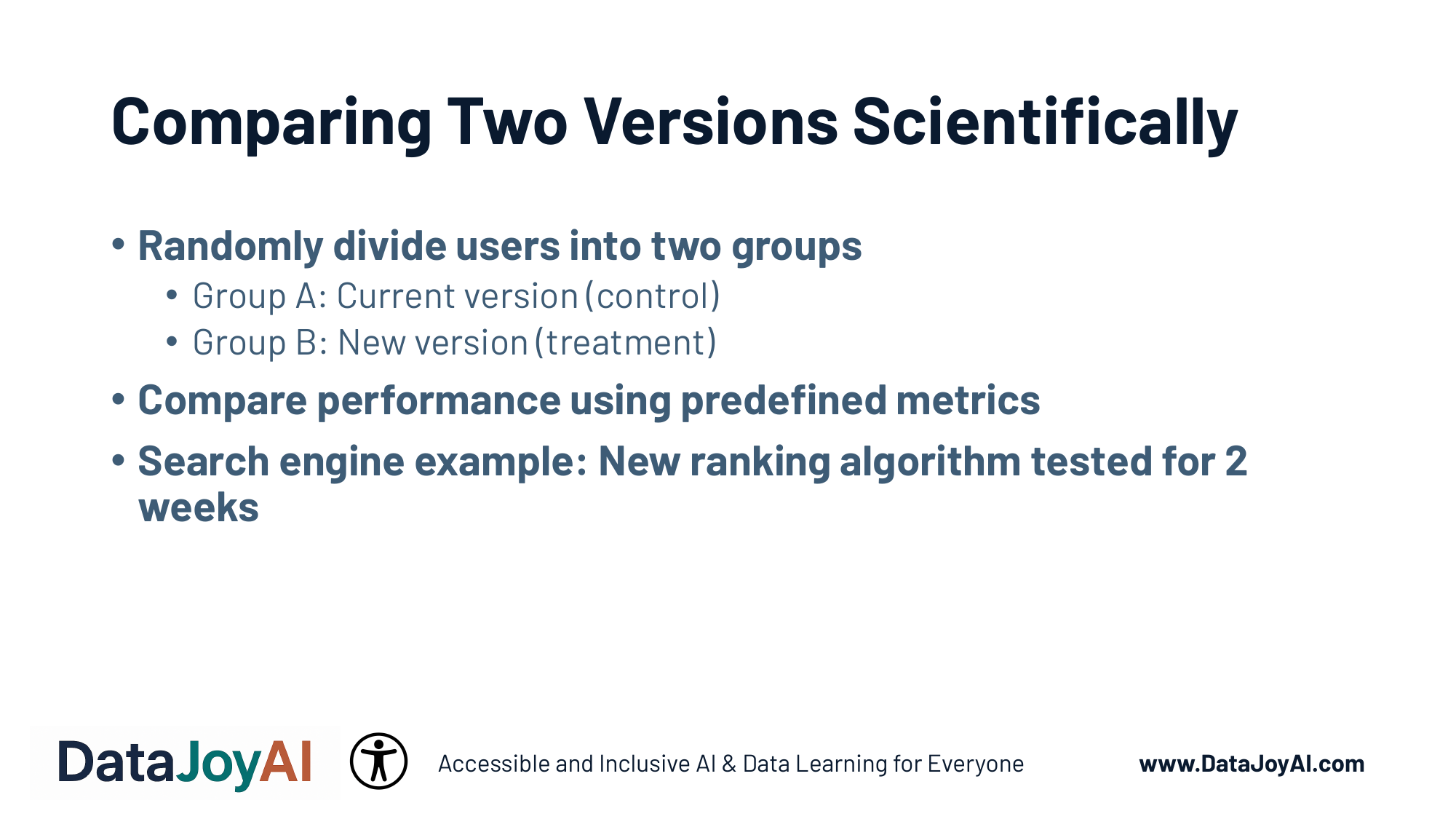

# Comparing Two Versions Scientifically
Randomly divide users into two groups
Group A: Current version (control)
Group B: New version (treatment)
Compare performance using predefined metrics
Search engine example: New ranking algorithm tested for 2 weeks